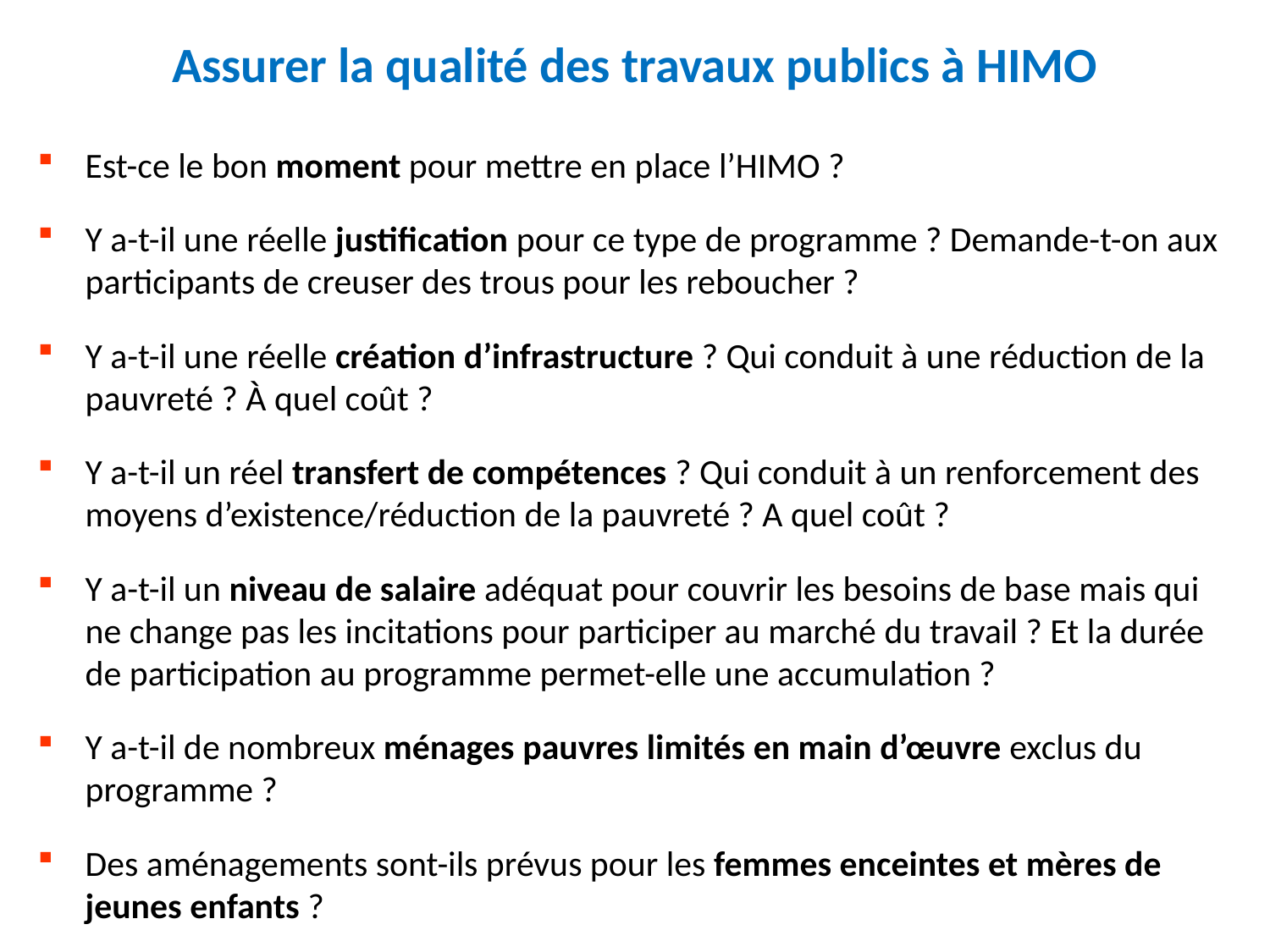

Assurer la qualité des travaux publics à HIMO
Est-ce le bon moment pour mettre en place l’HIMO ?
Y a-t-il une réelle justification pour ce type de programme ? Demande-t-on aux participants de creuser des trous pour les reboucher ?
Y a-t-il une réelle création d’infrastructure ? Qui conduit à une réduction de la pauvreté ? À quel coût ?
Y a-t-il un réel transfert de compétences ? Qui conduit à un renforcement des moyens d’existence/réduction de la pauvreté ? A quel coût ?
Y a-t-il un niveau de salaire adéquat pour couvrir les besoins de base mais qui ne change pas les incitations pour participer au marché du travail ? Et la durée de participation au programme permet-elle une accumulation ?
Y a-t-il de nombreux ménages pauvres limités en main d’œuvre exclus du programme ?
Des aménagements sont-ils prévus pour les femmes enceintes et mères de jeunes enfants ?